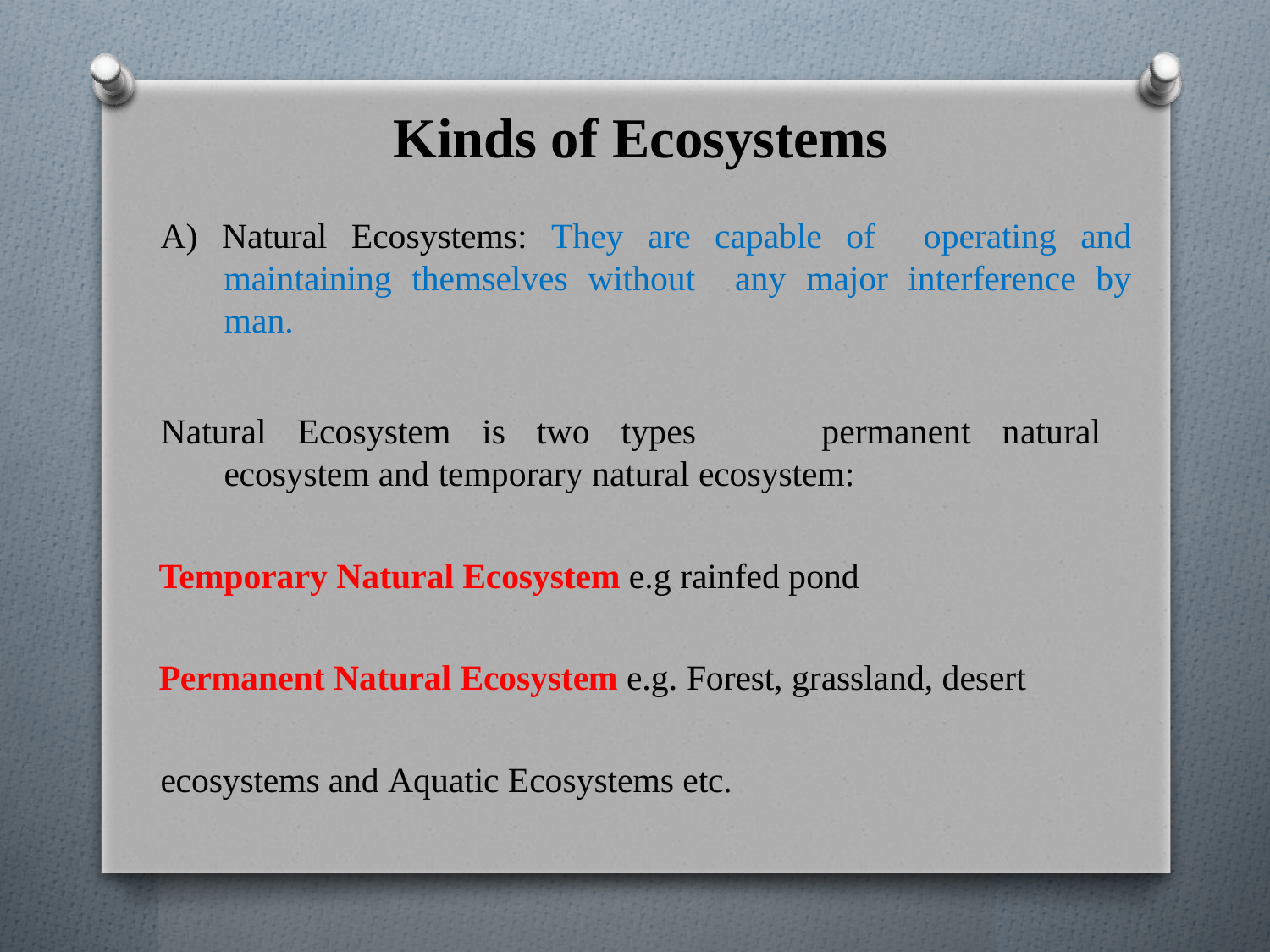

# Kinds of Ecosystems
A) Natural Ecosystems: They are capable of  operating and maintaining themselves without  any major interference by man.

Natural Ecosystem is two types	permanent natural  ecosystem and temporary natural ecosystem:
Temporary Natural Ecosystem e.g rainfed pond
Permanent Natural Ecosystem e.g. Forest, grassland, desert ecosystems and Aquatic Ecosystems etc.